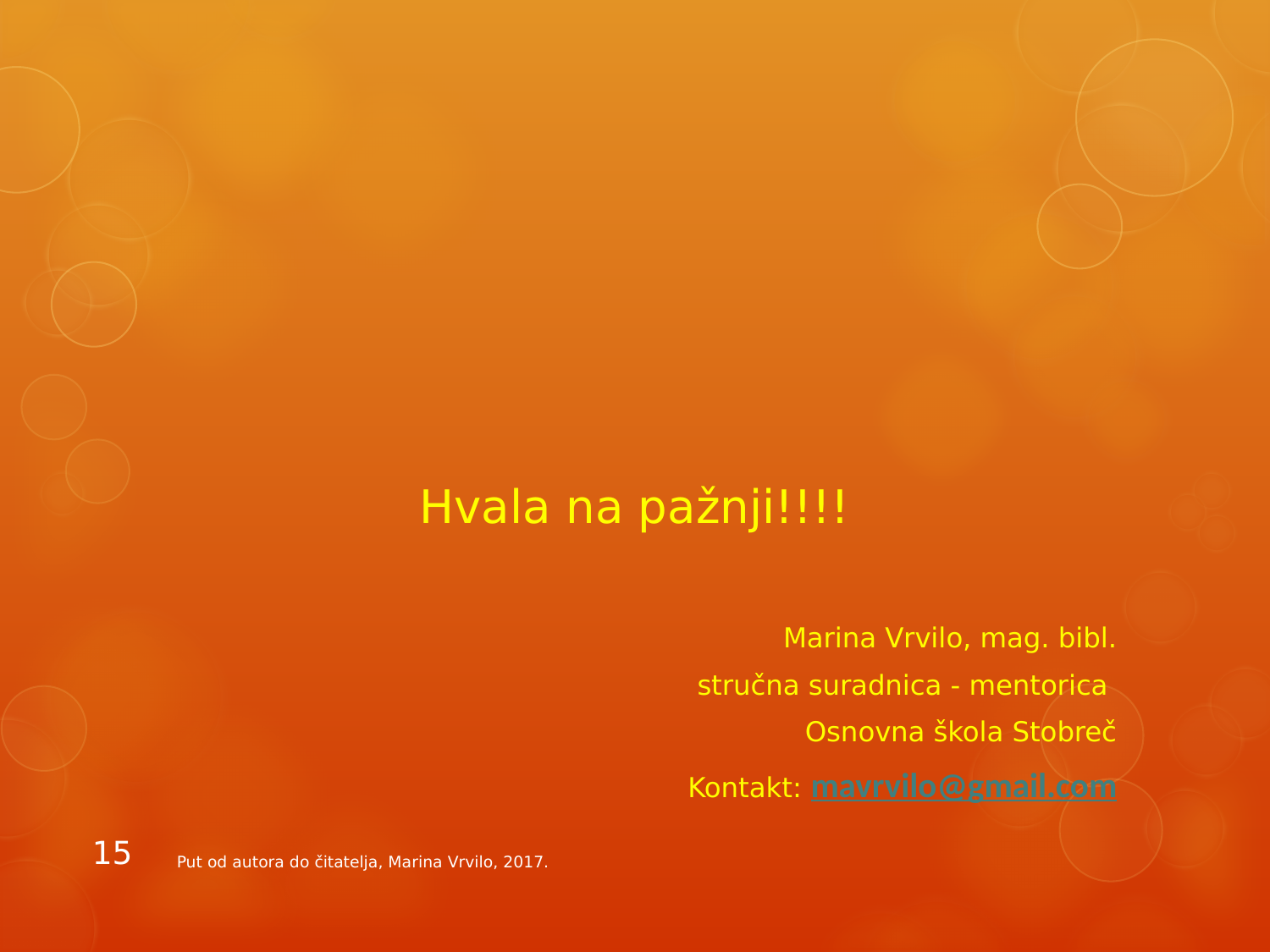

Hvala na pažnji!!!!

Marina Vrvilo, mag. bibl.
stručna suradnica - mentorica
Osnovna škola Stobreč
Kontakt: mavrvilo@gmail.com

15
Put od autora do čitatelja, Marina Vrvilo, 2017.